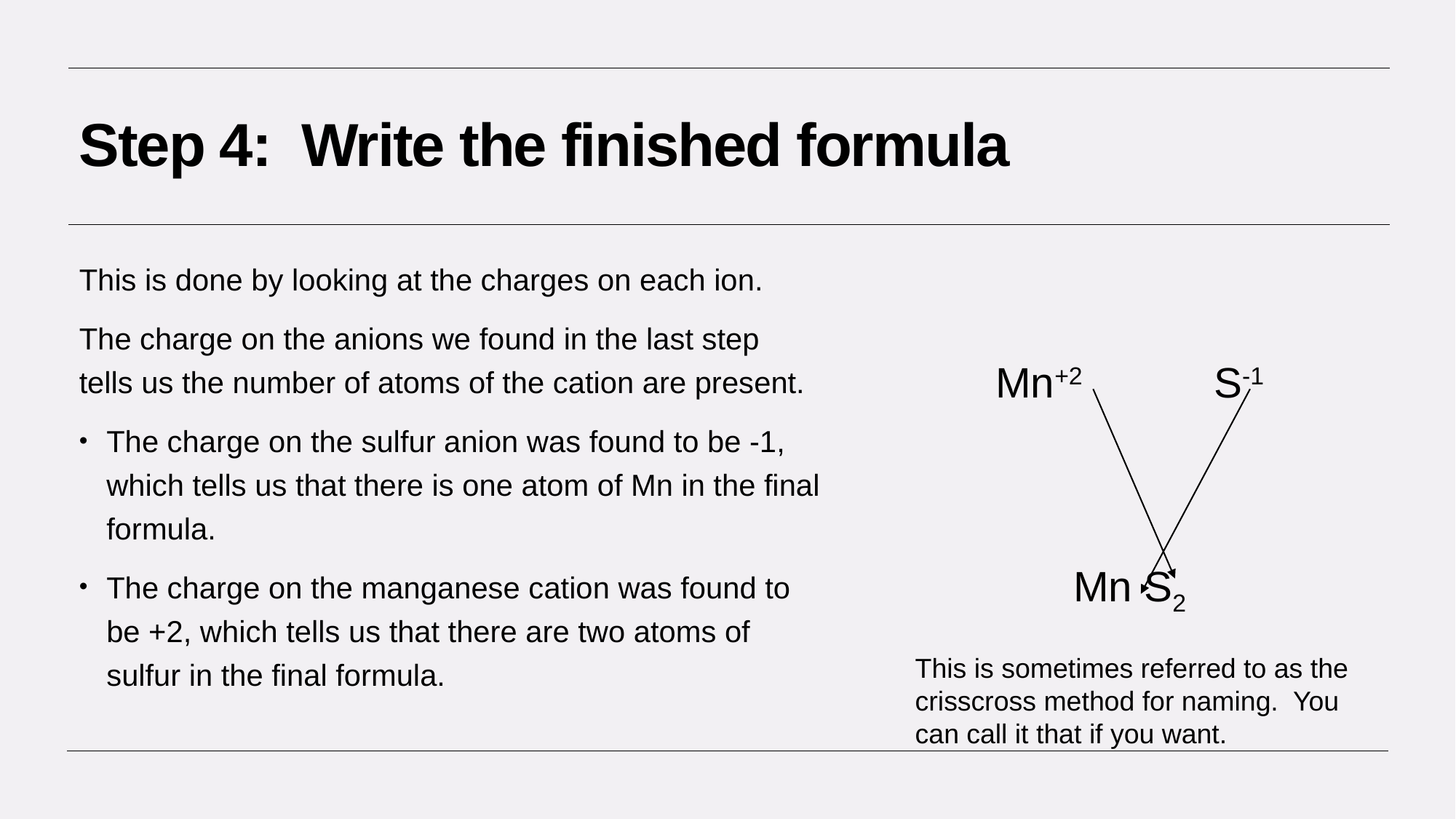

# Step 4:  Write the finished formula
This is done by looking at the charges on each ion.
The charge on the anions we found in the last step tells us the number of atoms of the cation are present.
The charge on the sulfur anion was found to be -1, which tells us that there is one atom of Mn in the final formula.
The charge on the manganese cation was found to be +2, which tells us that there are two atoms of sulfur in the final formula.

Mn+2		S-1

Mn S2
This is sometimes referred to as the crisscross method for naming.  You can call it that if you want.